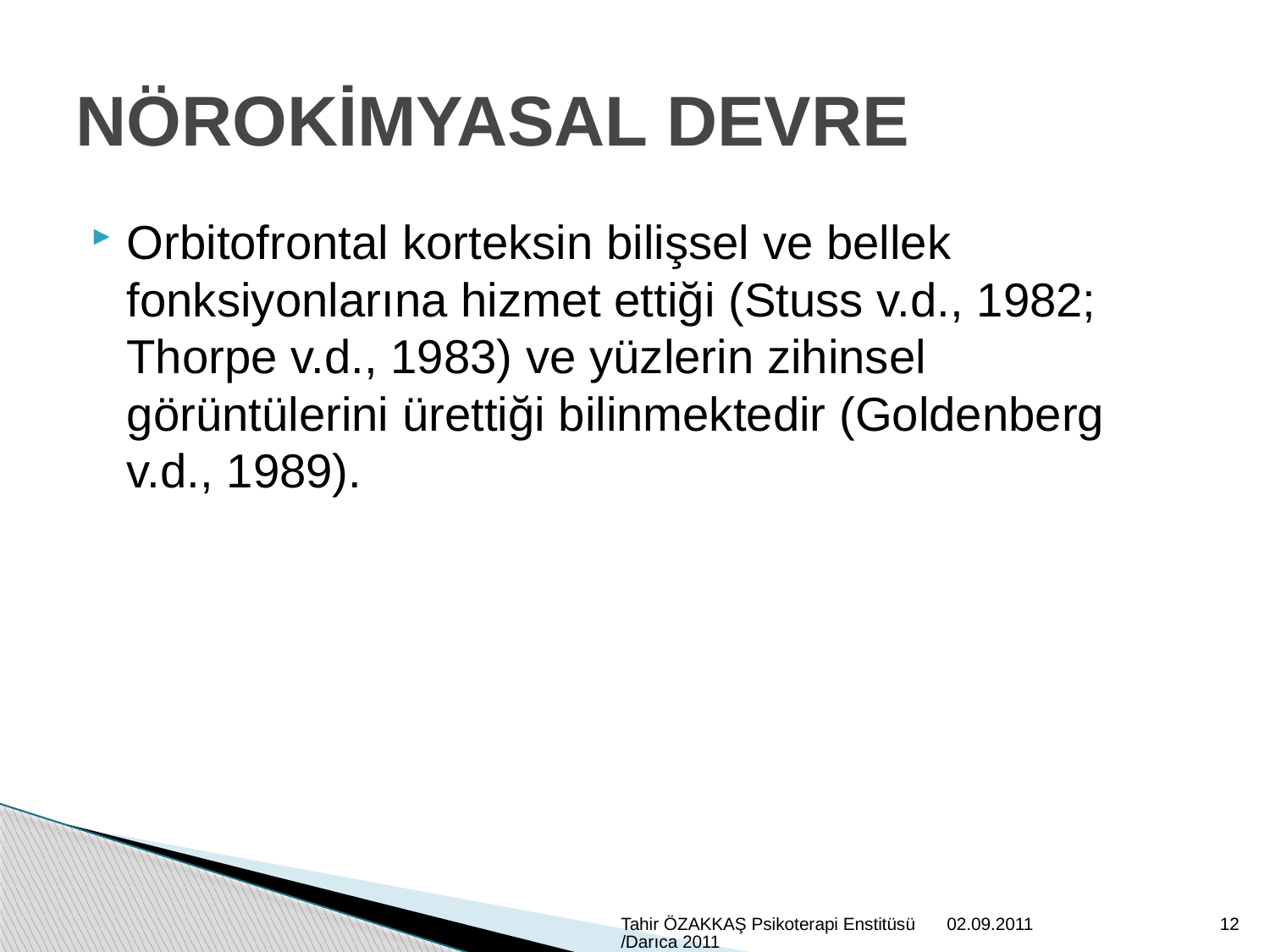

# NÖROKİMYASAL DEVRE
Orbitofrontal korteksin bilişsel ve bellek fonksiyonlarına hizmet ettiği (Stuss v.d., 1982; Thorpe v.d., 1983) ve yüzlerin zihinsel görüntülerini ürettiği bilinmektedir (Goldenberg v.d., 1989).
Tahir ÖZAKKAŞ Psikoterapi Enstitüsü /Darıca 2011
02.09.2011
12